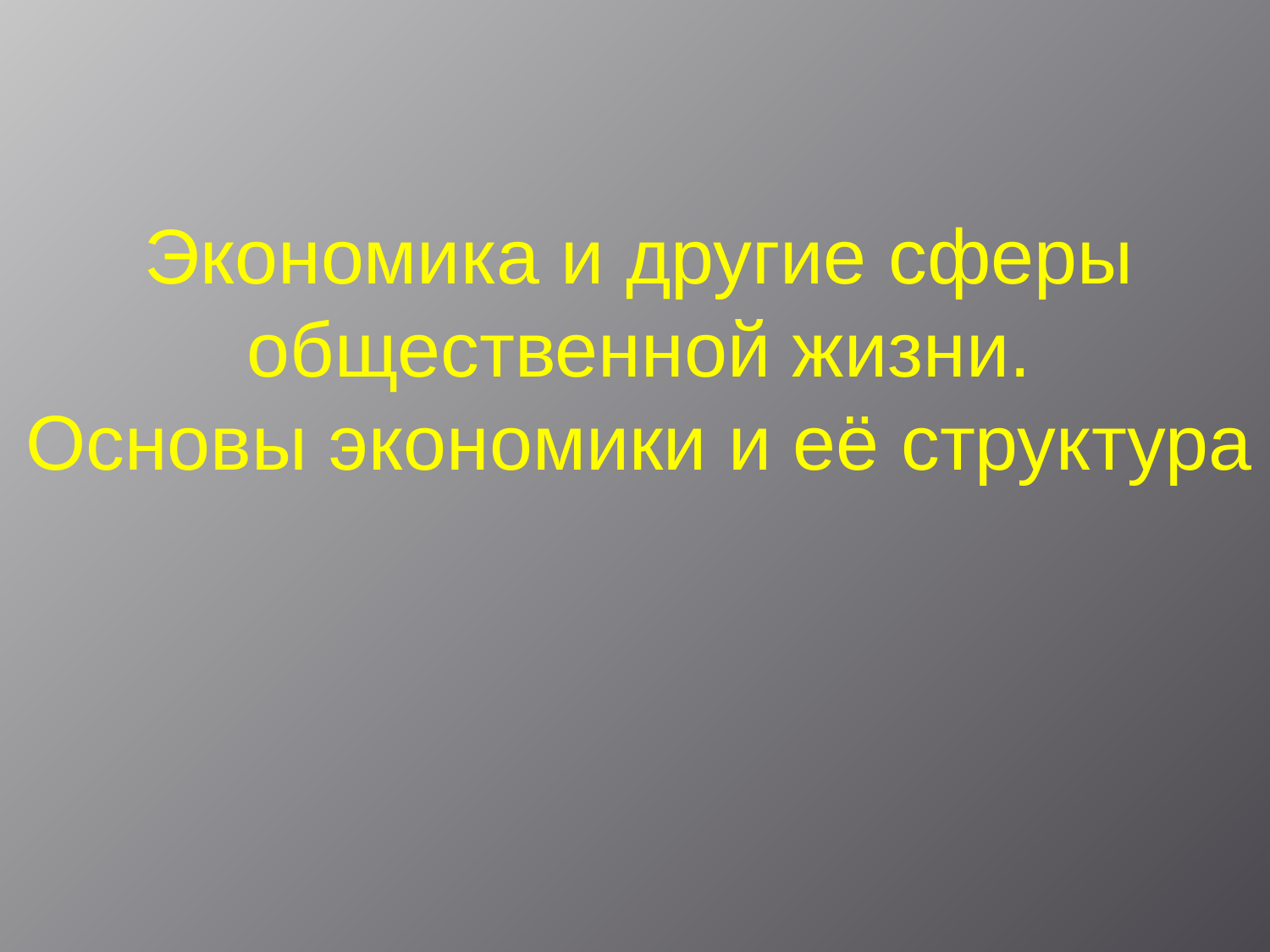

Экономика и другие сферы общественной жизни.
Основы экономики и её структура